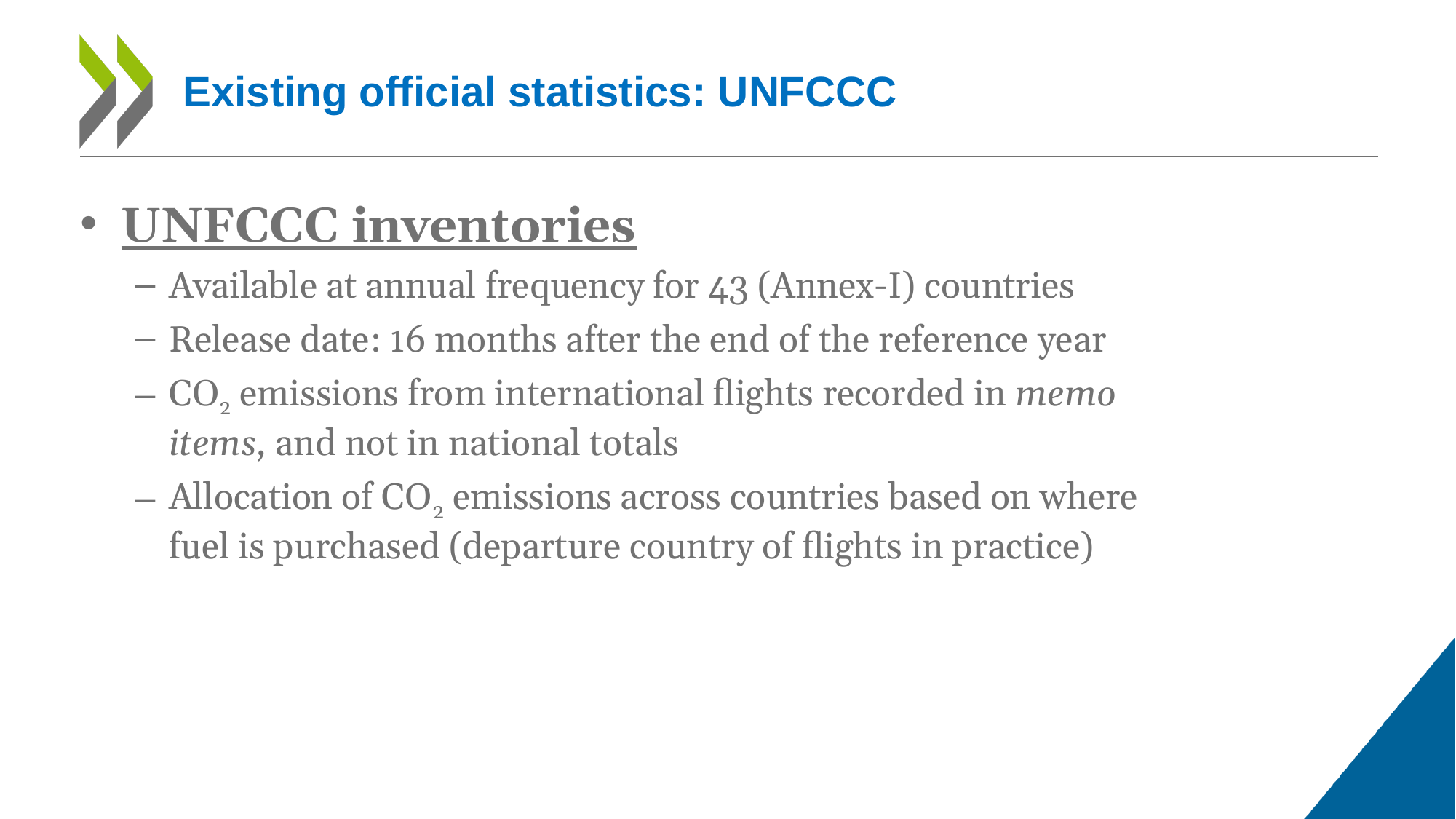

# Existing official statistics: UNFCCC
UNFCCC inventories
Available at annual frequency for 43 (Annex-I) countries
Release date: 16 months after the end of the reference year
CO2 emissions from international flights recorded in memo items, and not in national totals
Allocation of CO2 emissions across countries based on where fuel is purchased (departure country of flights in practice)